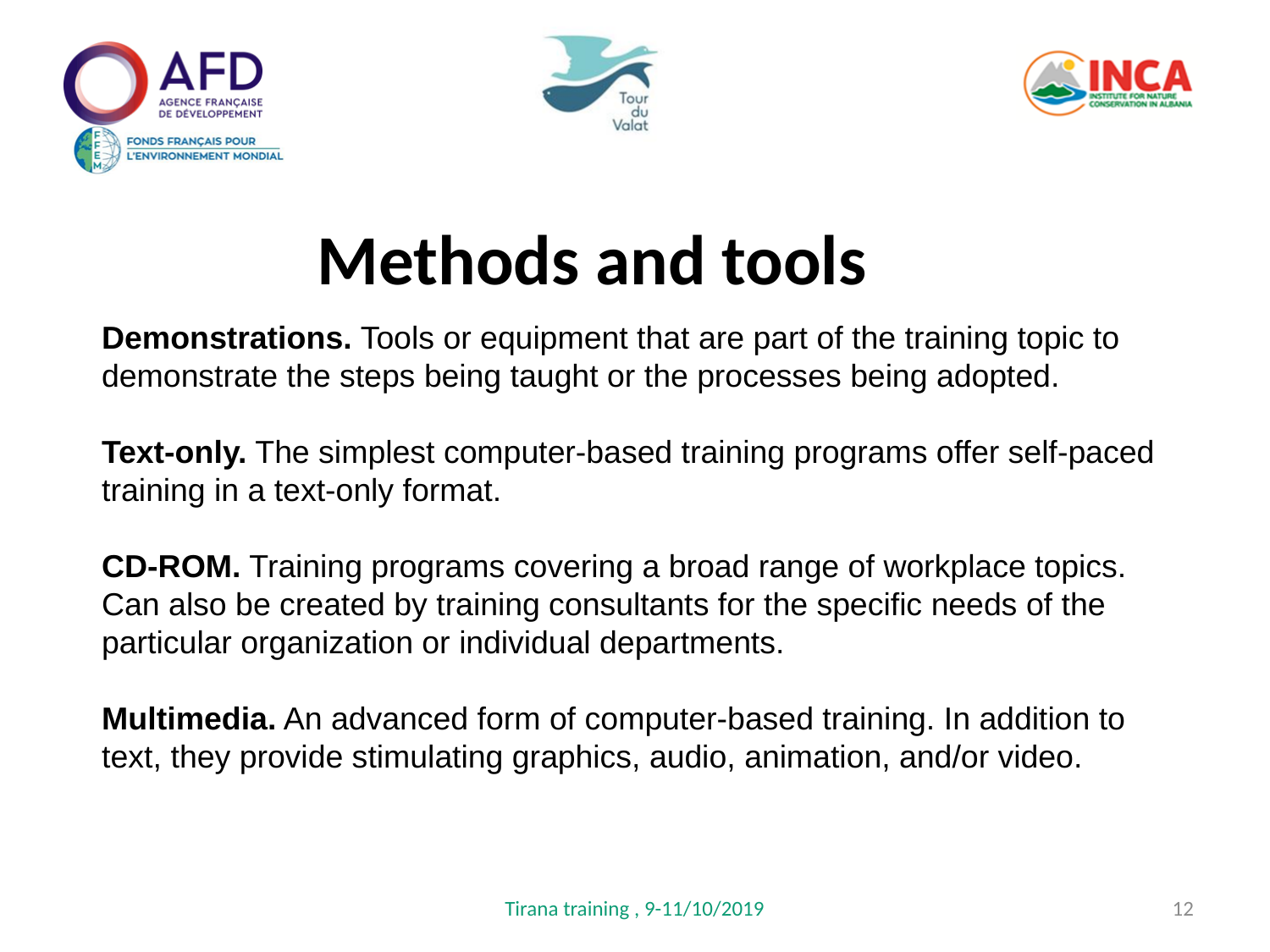

Methods and tools
Demonstrations. Tools or equipment that are part of the training topic to demonstrate the steps being taught or the processes being adopted.

Text-only. The simplest computer-based training programs offer self-paced training in a text-only format.

CD-ROM. Training programs covering a broad range of workplace topics.  Can also be created by training consultants for the specific needs of the particular organization or individual departments.

Multimedia. An advanced form of computer-based training. In addition to text, they provide stimulating graphics, audio, animation, and/or video.

Tirana training , 9-11/10/2019
12